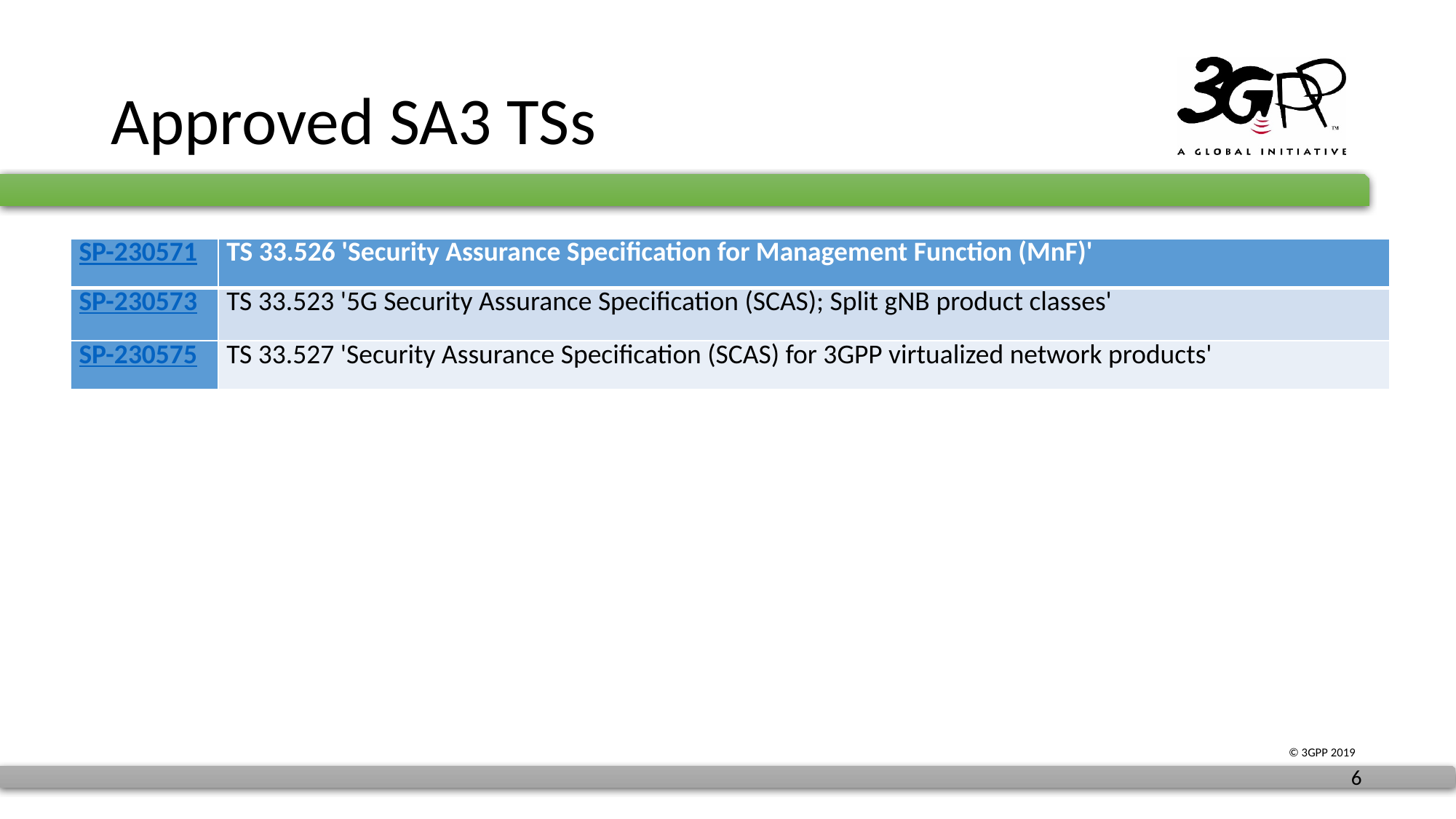

# Approved SA3 TSs
| SP-230571 | TS 33.526 'Security Assurance Specification for Management Function (MnF)' |
| --- | --- |
| SP-230573 | TS 33.523 '5G Security Assurance Specification (SCAS); Split gNB product classes' |
| SP-230575 | TS 33.527 'Security Assurance Specification (SCAS) for 3GPP virtualized network products' |